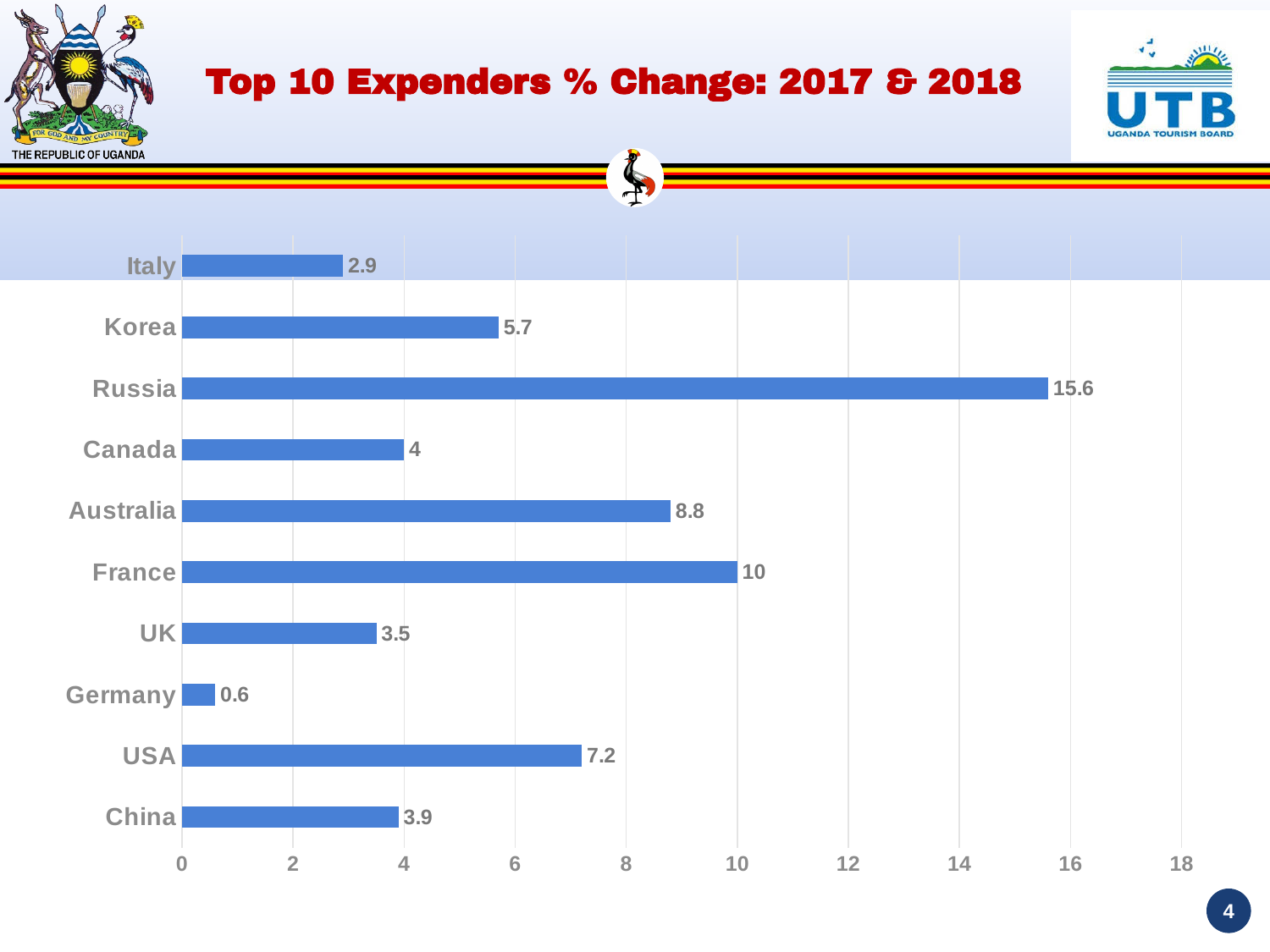

# Top 10 Expenders % Change: 2017 & 2018

### Chart

| Category |  |
|---|---|
| China | 3.9 |
| USA | 7.2 |
| Germany | 0.6 |
| UK | 3.5 |
| France | 10.0 |
| Australia | 8.8 |
| Canada | 4.0 |
| Russia | 15.6 |
| Korea | 5.7 |
| Italy | 2.9 |
4